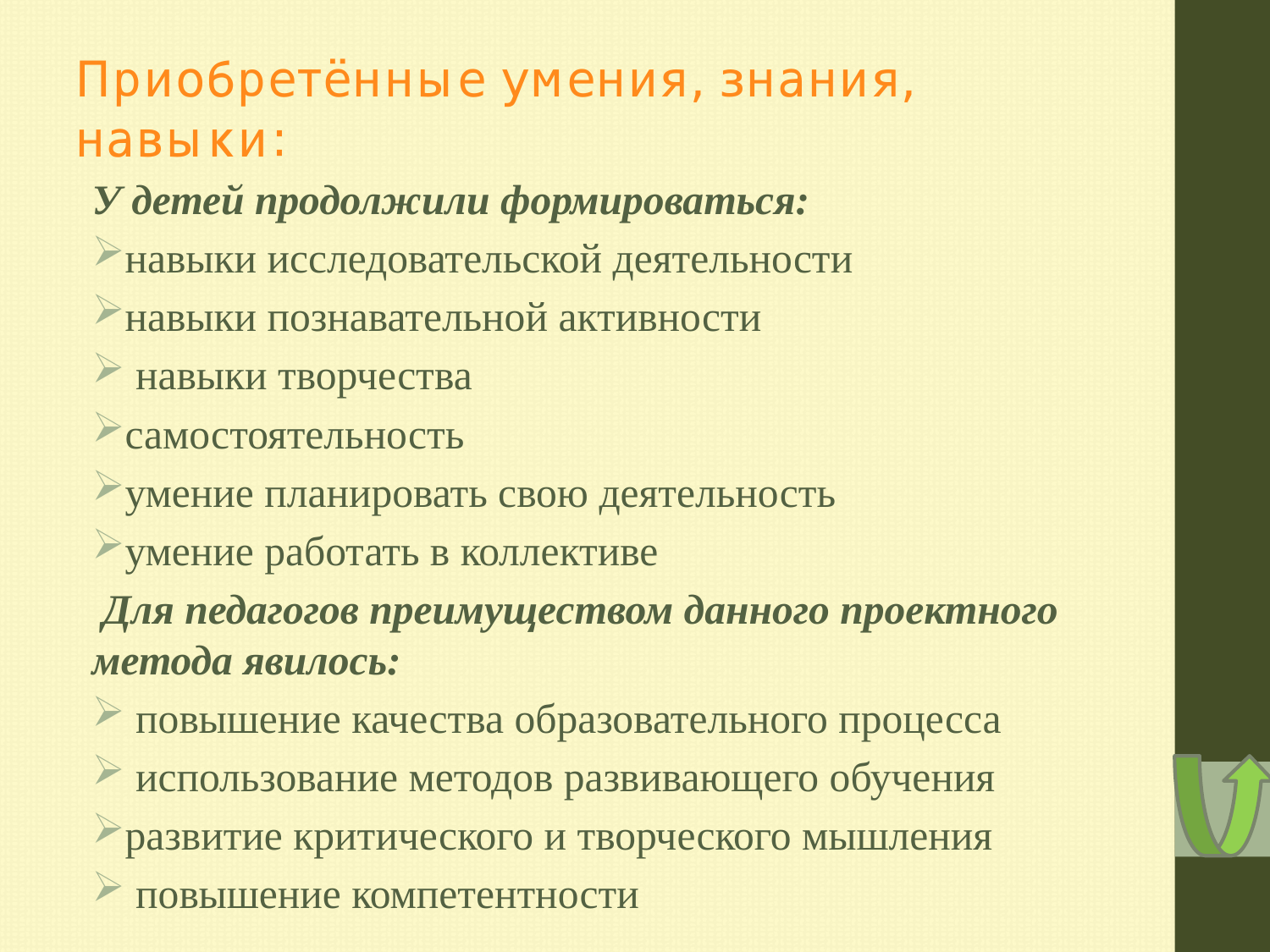

# Приобретённые умения, знания, навыки:
У детей продолжили формироваться:
навыки исследовательской деятельности
навыки познавательной активности
 навыки творчества
самостоятельность
умение планировать свою деятельность
умение работать в коллективе
 Для педагогов преимуществом данного проектного метода явилось:
 повышение качества образовательного процесса
 использование методов развивающего обучения
развитие критического и творческого мышления
 повышение компетентности